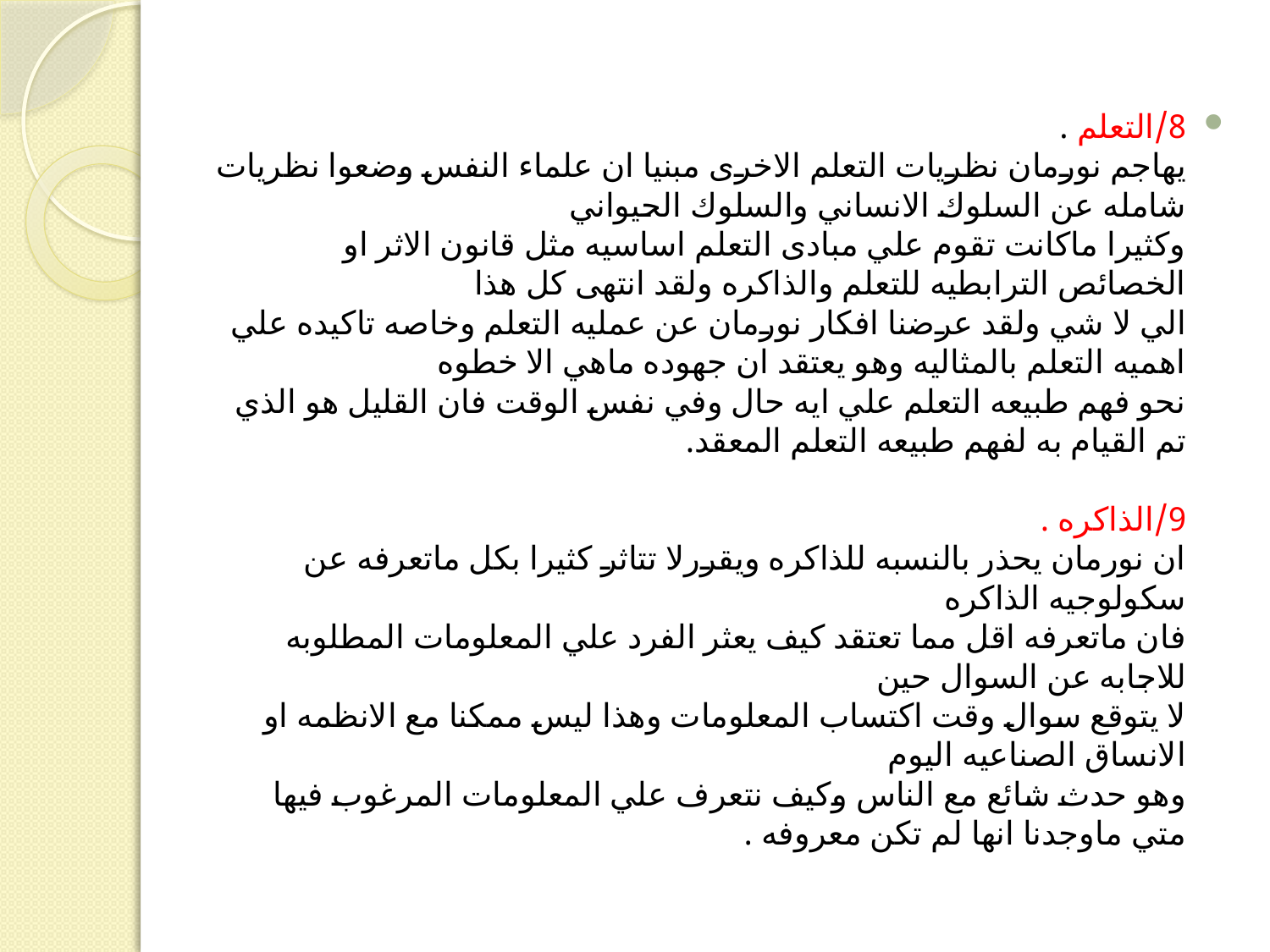

#
8/التعلم .
يهاجم نورمان نظريات التعلم الاخرى مبنيا ان علماء النفس وضعوا نظريات شامله عن السلوك الانساني والسلوك الحيواني 
وكثيرا ماكانت تقوم علي مبادى التعلم اساسيه مثل قانون الاثر او الخصائص الترابطيه للتعلم والذاكره ولقد انتهى كل هذا 
الي لا شي ولقد عرضنا افكار نورمان عن عمليه التعلم وخاصه تاكيده علي اهميه التعلم بالمثاليه وهو يعتقد ان جهوده ماهي الا خطوه 
نحو فهم طبيعه التعلم علي ايه حال وفي نفس الوقت فان القليل هو الذي تم القيام به لفهم طبيعه التعلم المعقد.
 
9/الذاكره .
ان نورمان يحذر بالنسبه للذاكره ويقررلا تتاثر كثيرا بكل ماتعرفه عن سكولوجيه الذاكره 
فان ماتعرفه اقل مما تعتقد كيف يعثر الفرد علي المعلومات المطلوبه للاجابه عن السوال حين 
لا يتوقع سوال وقت اكتساب المعلومات وهذا ليس ممكنا مع الانظمه او الانساق الصناعيه اليوم 
وهو حدث شائع مع الناس وكيف نتعرف علي المعلومات المرغوب فيها متي ماوجدنا انها لم تكن معروفه .